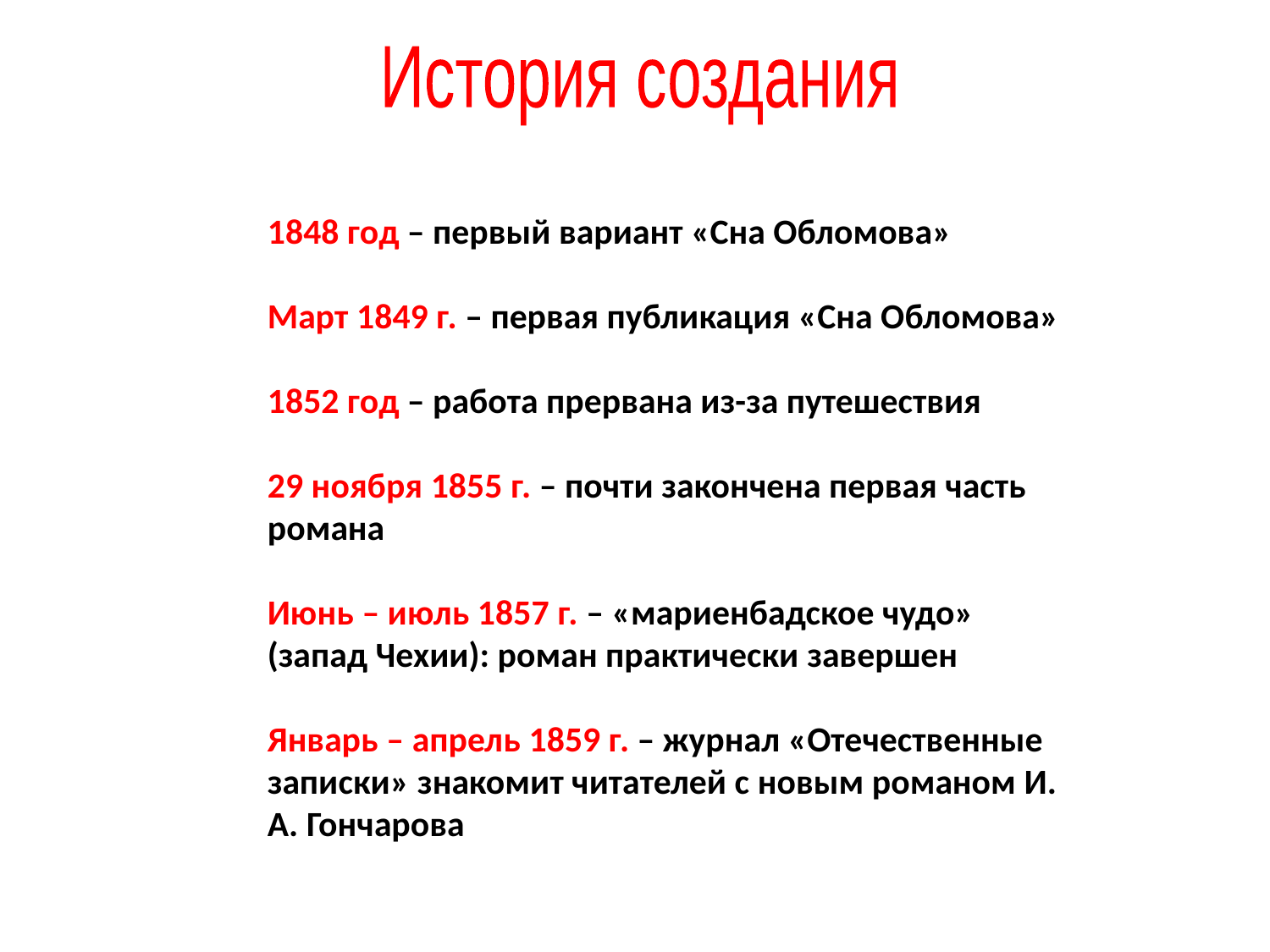

История создания
1848 год – первый вариант «Сна Обломова»

Март 1849 г. – первая публикация «Сна Обломова»

1852 год – работа прервана из-за путешествия

29 ноября 1855 г. – почти закончена первая часть романа

Июнь – июль 1857 г. – «мариенбадское чудо» (запад Чехии): роман практически завершен

Январь – апрель 1859 г. – журнал «Отечественные записки» знакомит читателей с новым романом И. А. Гончарова